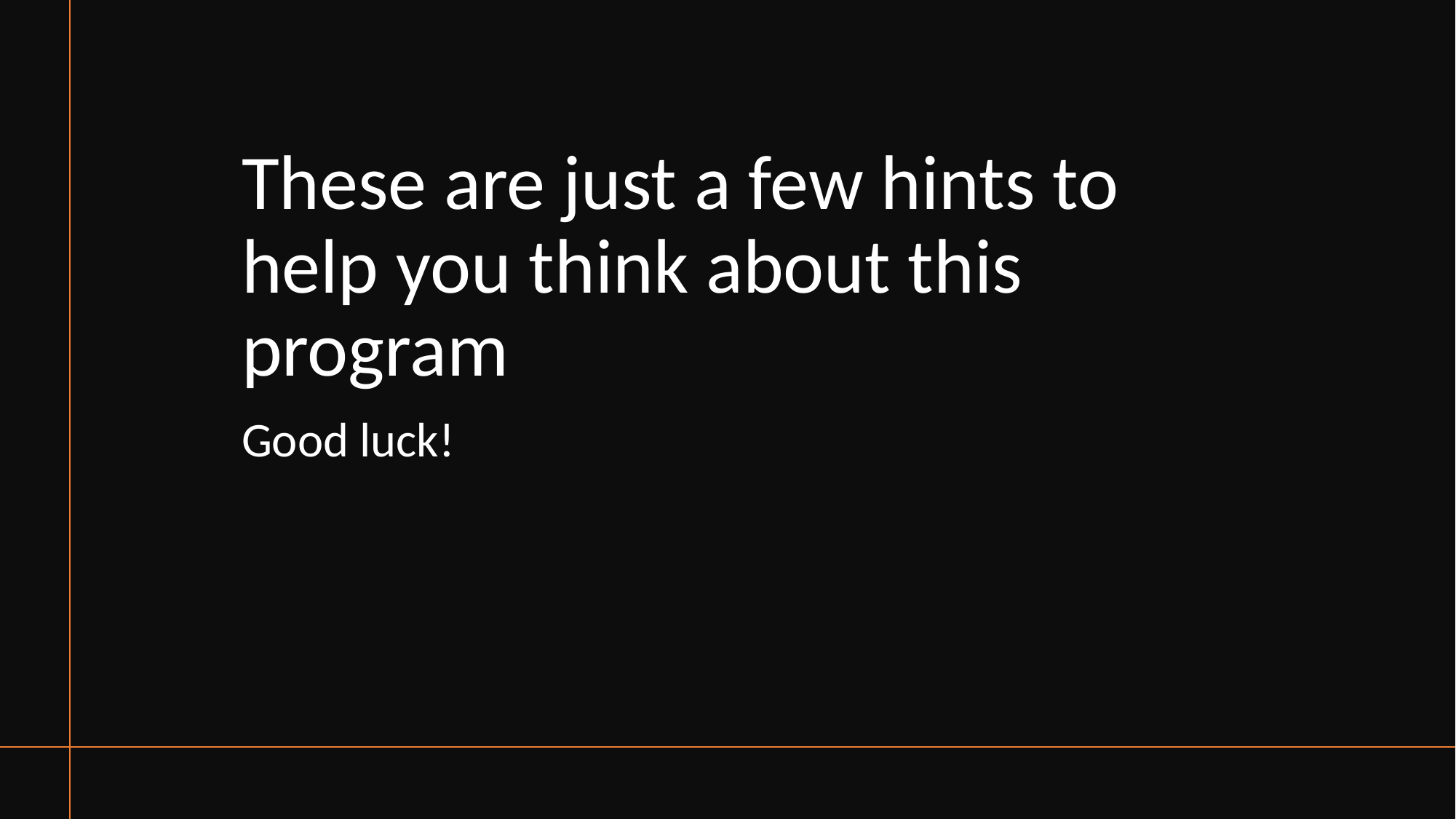

# These are just a few hints to help you think about this program
Good luck!